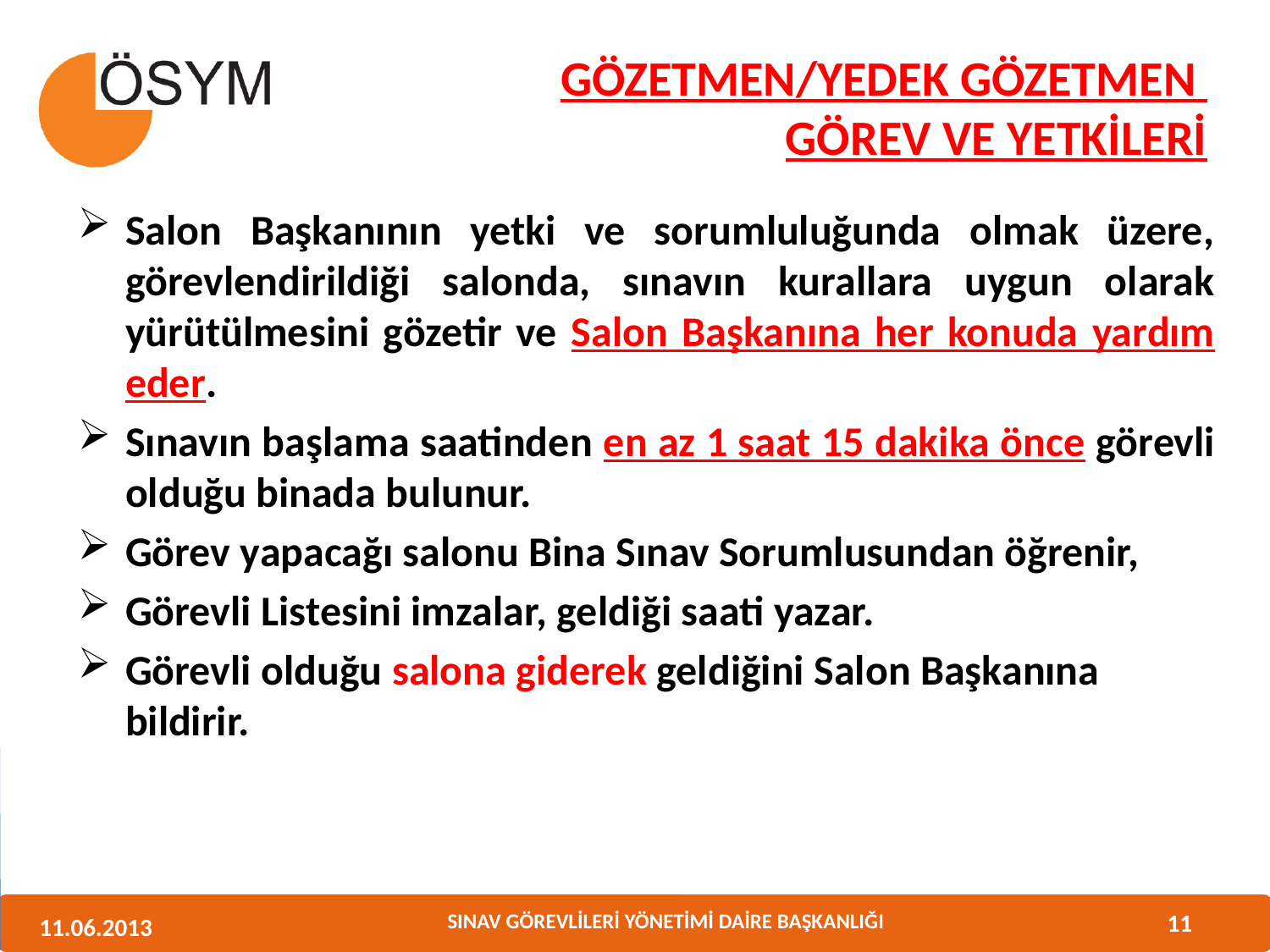

# GÖZETMEN/YEDEK GÖZETMEN GÖREV VE YETKİLERİ
Salon Başkanının yetki ve sorumluluğunda olmak üzere, görevlendirildiği salonda, sınavın kurallara uygun olarak yürütülmesini gözetir ve Salon Başkanına her konuda yardım eder.
Sınavın başlama saatinden en az 1 saat 15 dakika önce görevli olduğu binada bulunur.
Görev yapacağı salonu Bina Sınav Sorumlusundan öğrenir,
Görevli Listesini imzalar, geldiği saati yazar.
Görevli olduğu salona giderek geldiğini Salon Başkanına bildirir.

11
11.06.2013